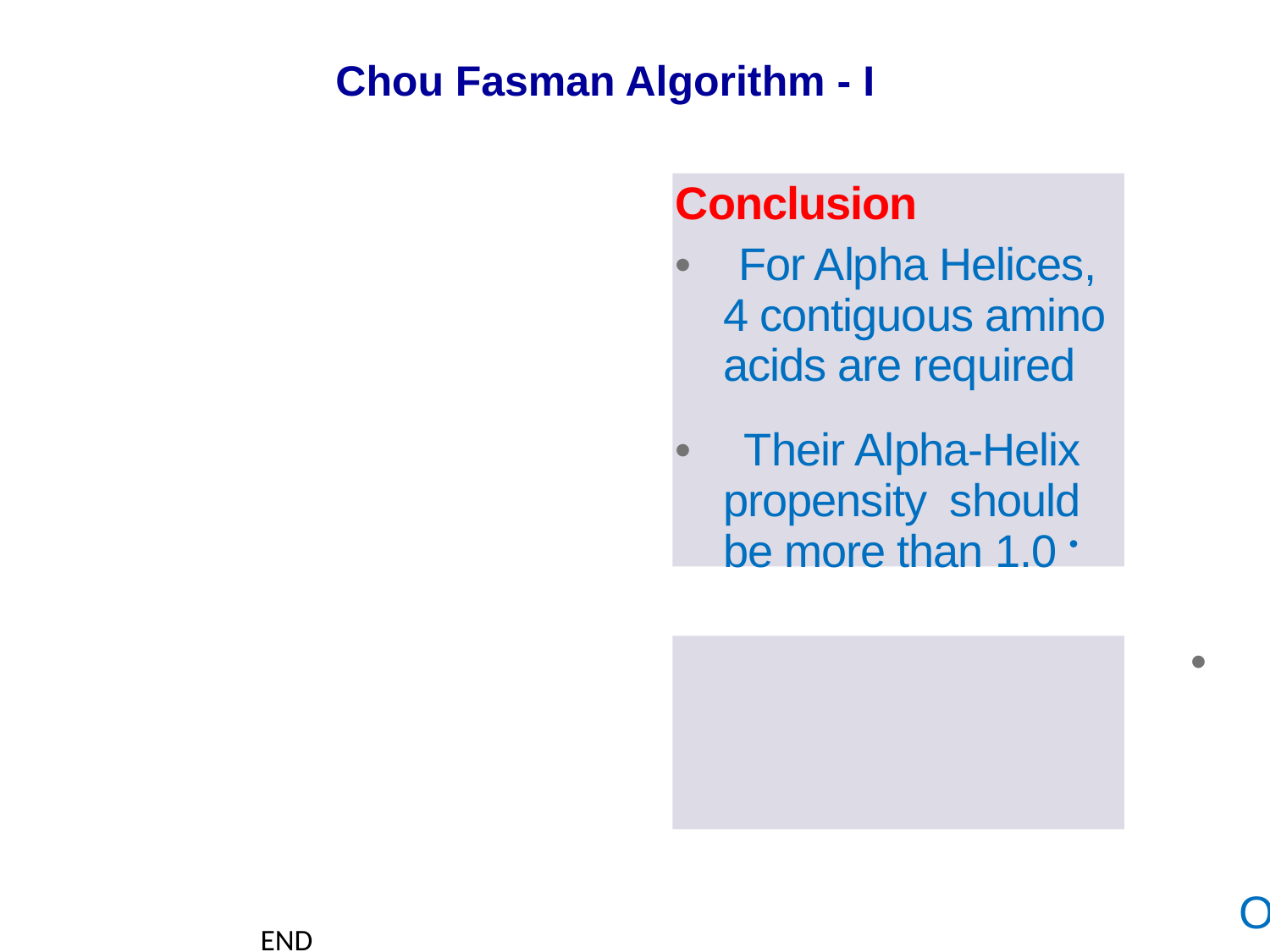

Chou Fasman Algorithm - I
Conclusion
•    For Alpha Helices, 4 contiguous amino acids are required
•    Their Alpha-Helix propensity should be more than 1.0 •
•    Once this propensity falls below 1.0, Alpha-Helix stops
END